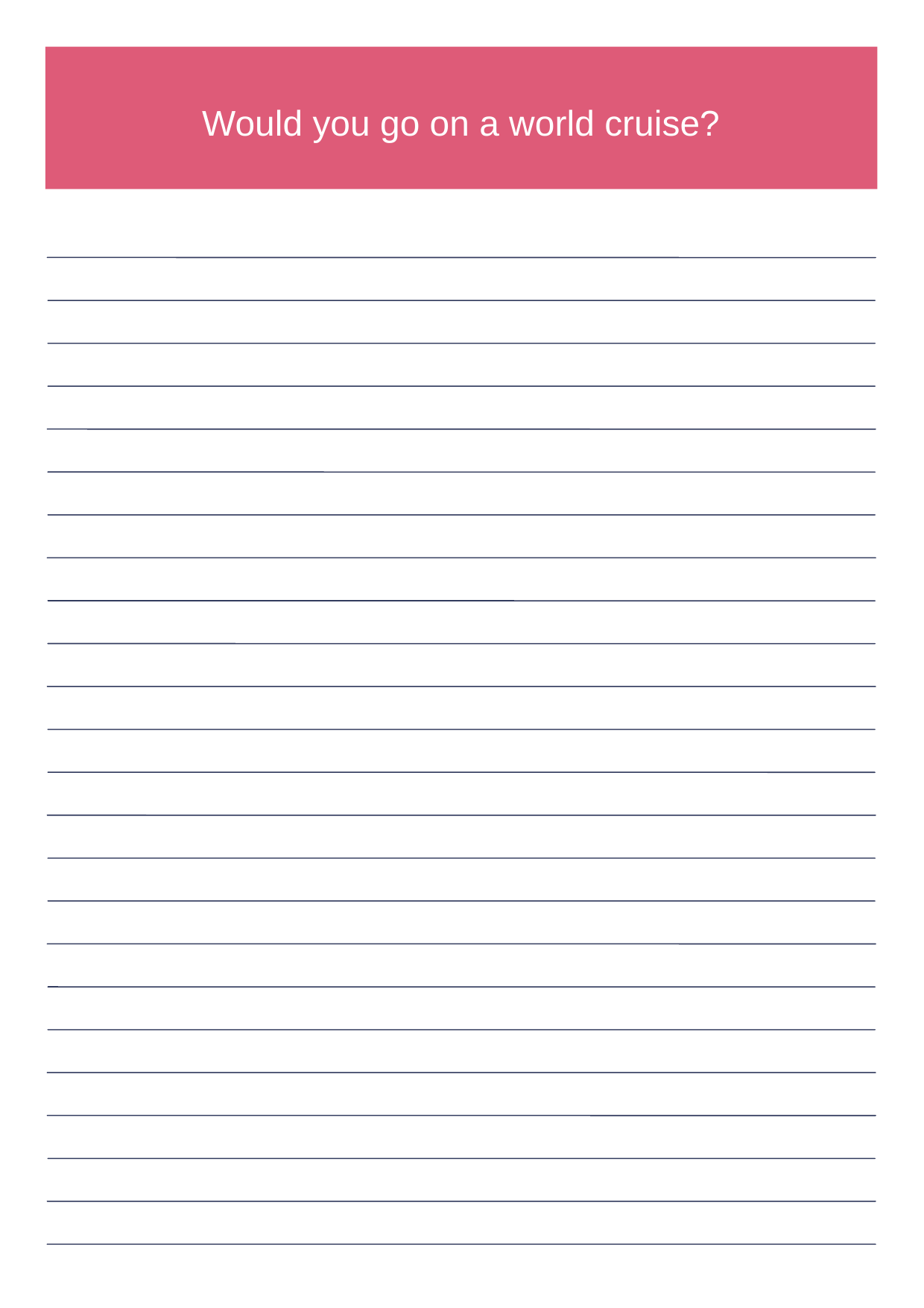

Would you go on a world cruise?